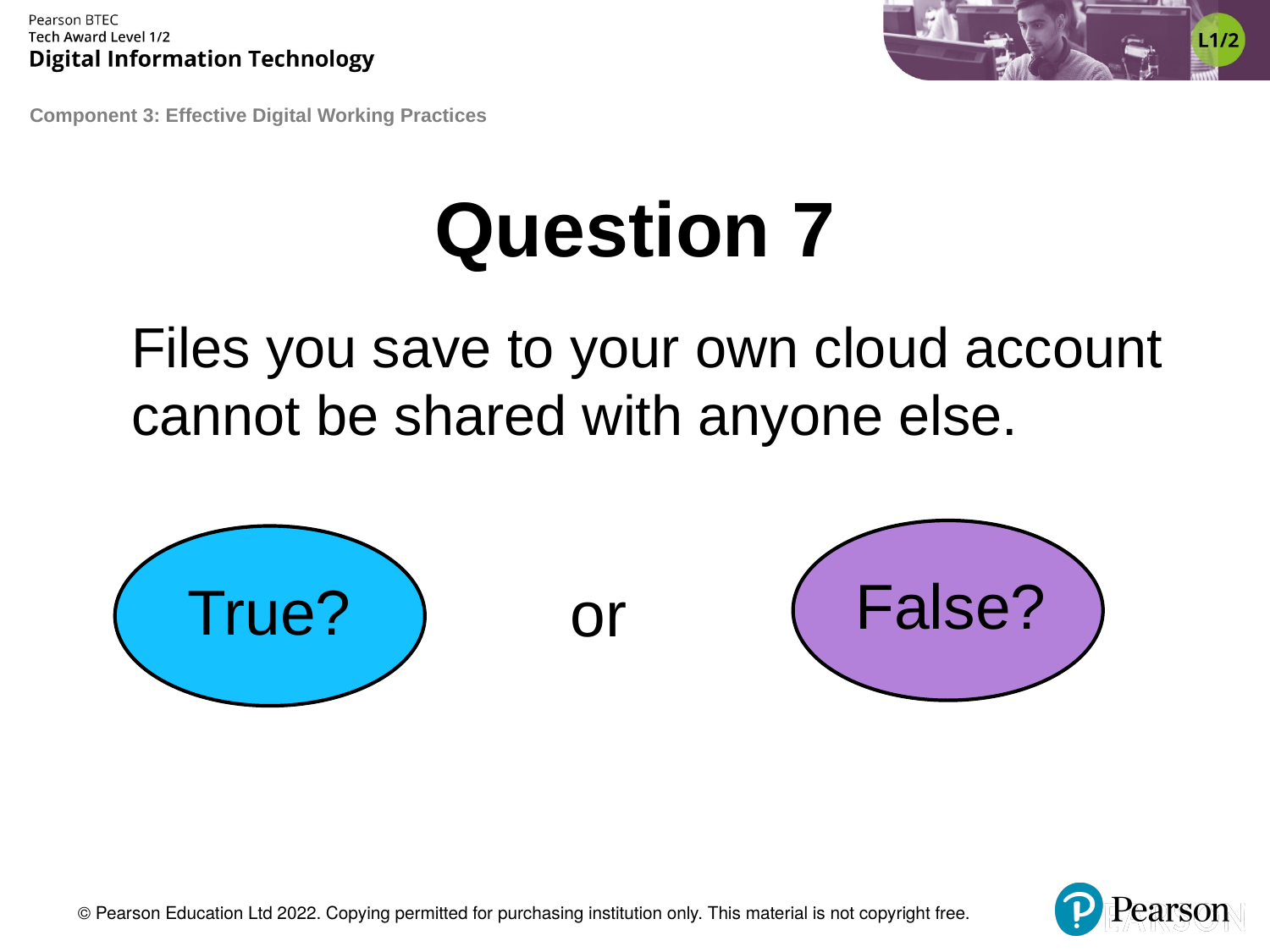

# Question 7
Files you save to your own cloud account cannot be shared with anyone else.

False?
True?
or
© Pearson Education Ltd 2022. Copying permitted for purchasing institution only. This material is not copyright free.